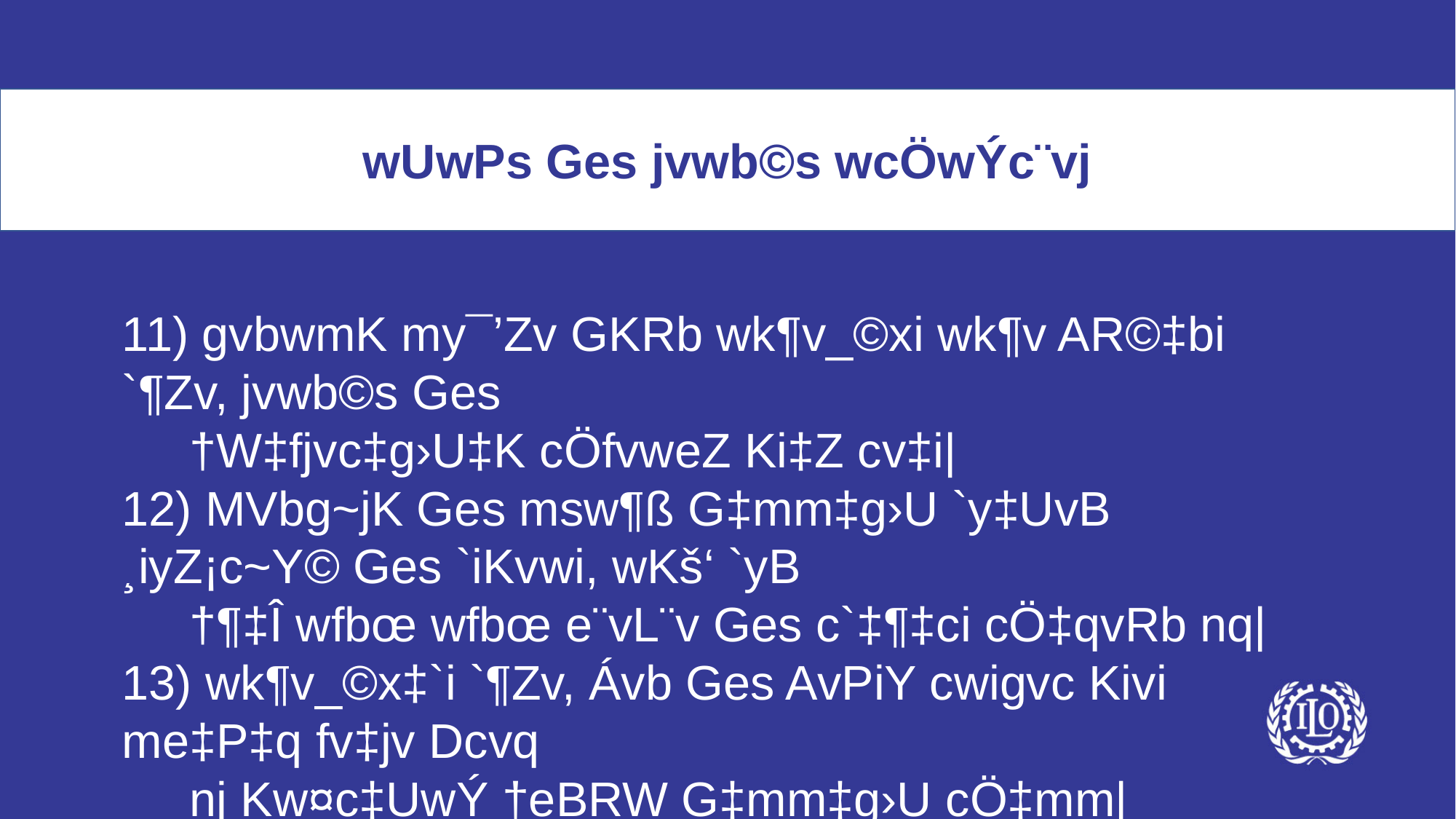

wUwPs Ges jvwb©s wcÖwÝc¨vj
11) gvbwmK my¯’Zv GKRb wk¶v_©xi wk¶v AR©‡bi `¶Zv, jvwb©s Ges
     †W‡fjvc‡g›U‡K cÖfvweZ Ki‡Z cv‡i|
12) MVbg~jK Ges msw¶ß G‡mm‡g›U `y‡UvB ¸iyZ¡c~Y© Ges `iKvwi, wKš‘ `yB
     †¶‡Î wfbœ wfbœ e¨vL¨v Ges c`‡¶‡ci cÖ‡qvRb nq|
13) wk¶v_©x‡`i `¶Zv, Ávb Ges AvPiY cwigvc Kivi me‡P‡q fv‡jv Dcvq
     nj Kw¤c‡UwÝ †eBRW G‡mm‡g›U cÖ‡mm|